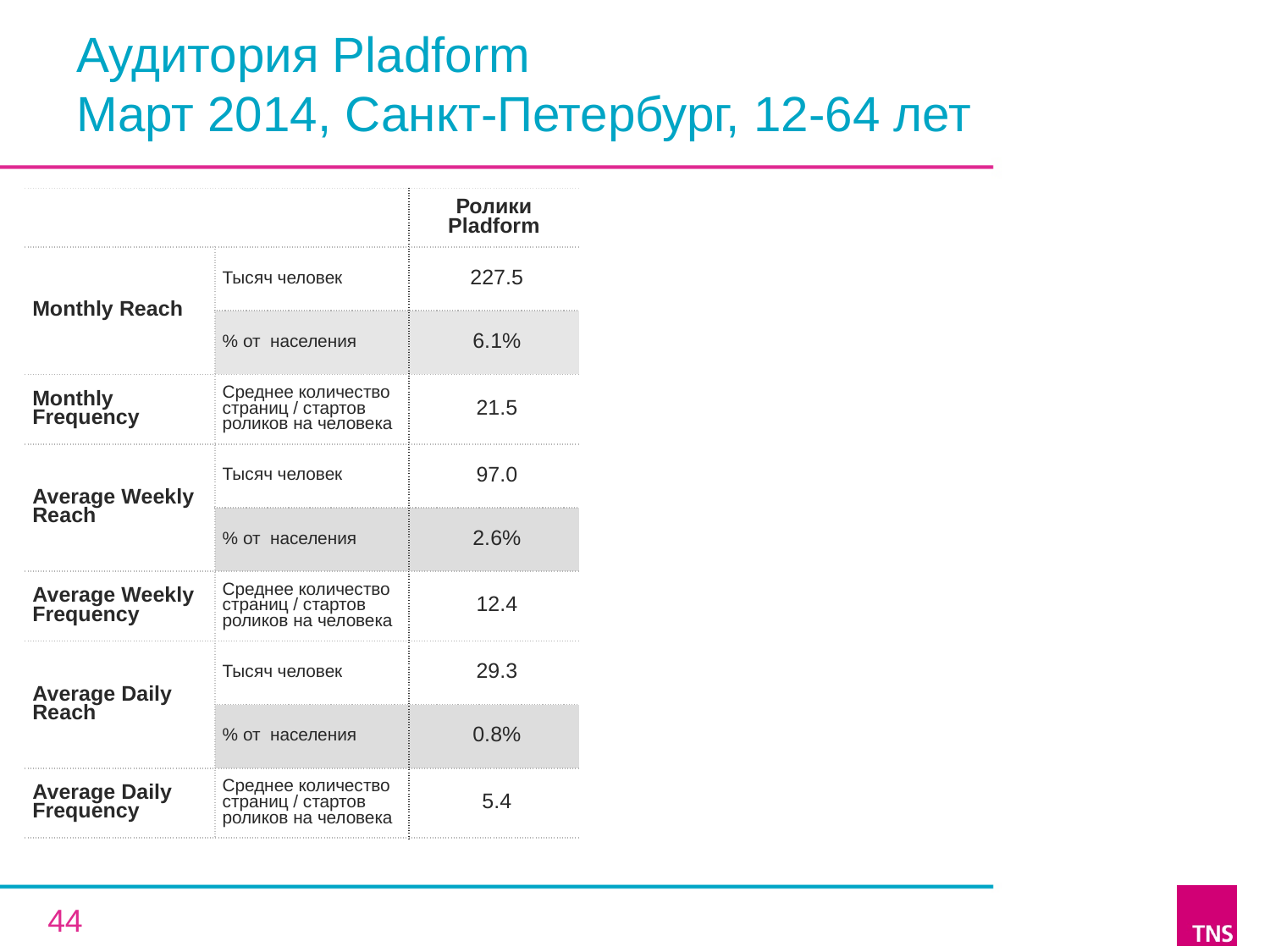

# Аудитория Pladform Март 2014, Санкт-Петербург, 12-64 лет
|  |  | Ролики Pladform |
| --- | --- | --- |
| Monthly Reach | Тысяч человек | 227.5 |
|  | % от населения | 6.1% |
| Monthly Frequency | Среднее количество страниц / стартов роликов на человека | 21.5 |
| Average Weekly Reach | Тысяч человек | 97.0 |
|  | % от населения | 2.6% |
| Average Weekly Frequency | Среднее количество страниц / стартов роликов на человека | 12.4 |
| Average Daily Reach | Тысяч человек | 29.3 |
|  | % от населения | 0.8% |
| Average Daily Frequency | Среднее количество страниц / стартов роликов на человека | 5.4 |

44